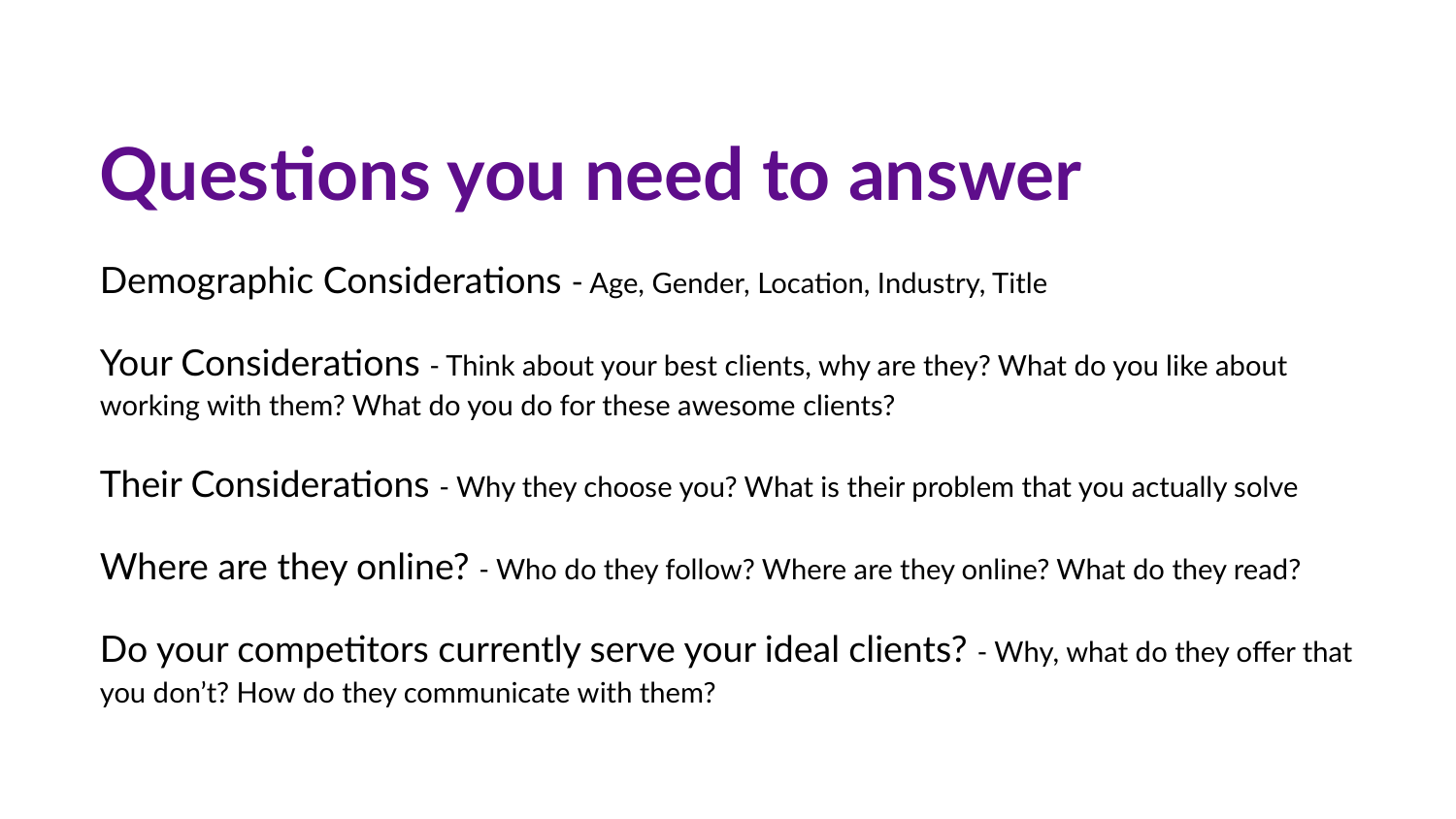

Questions you need to answer
Demographic Considerations - Age, Gender, Location, Industry, Title
Your Considerations - Think about your best clients, why are they? What do you like about working with them? What do you do for these awesome clients?
Their Considerations - Why they choose you? What is their problem that you actually solve
Where are they online? - Who do they follow? Where are they online? What do they read?
Do your competitors currently serve your ideal clients? - Why, what do they offer that you don’t? How do they communicate with them?